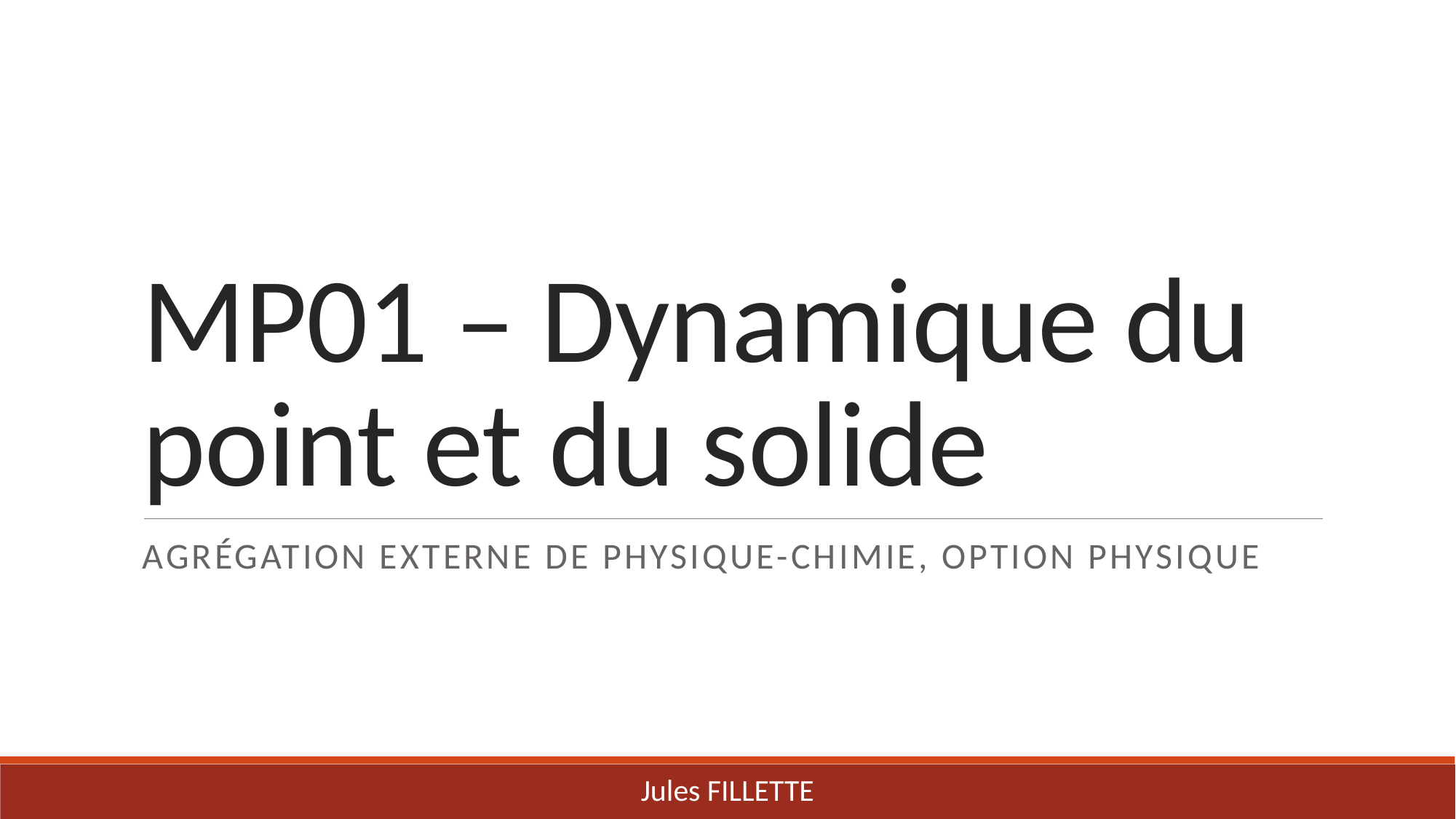

# MP01 – Dynamique du point et du solide
Agrégation externe de Physique-chimie, option Physique
Jules FILLETTE